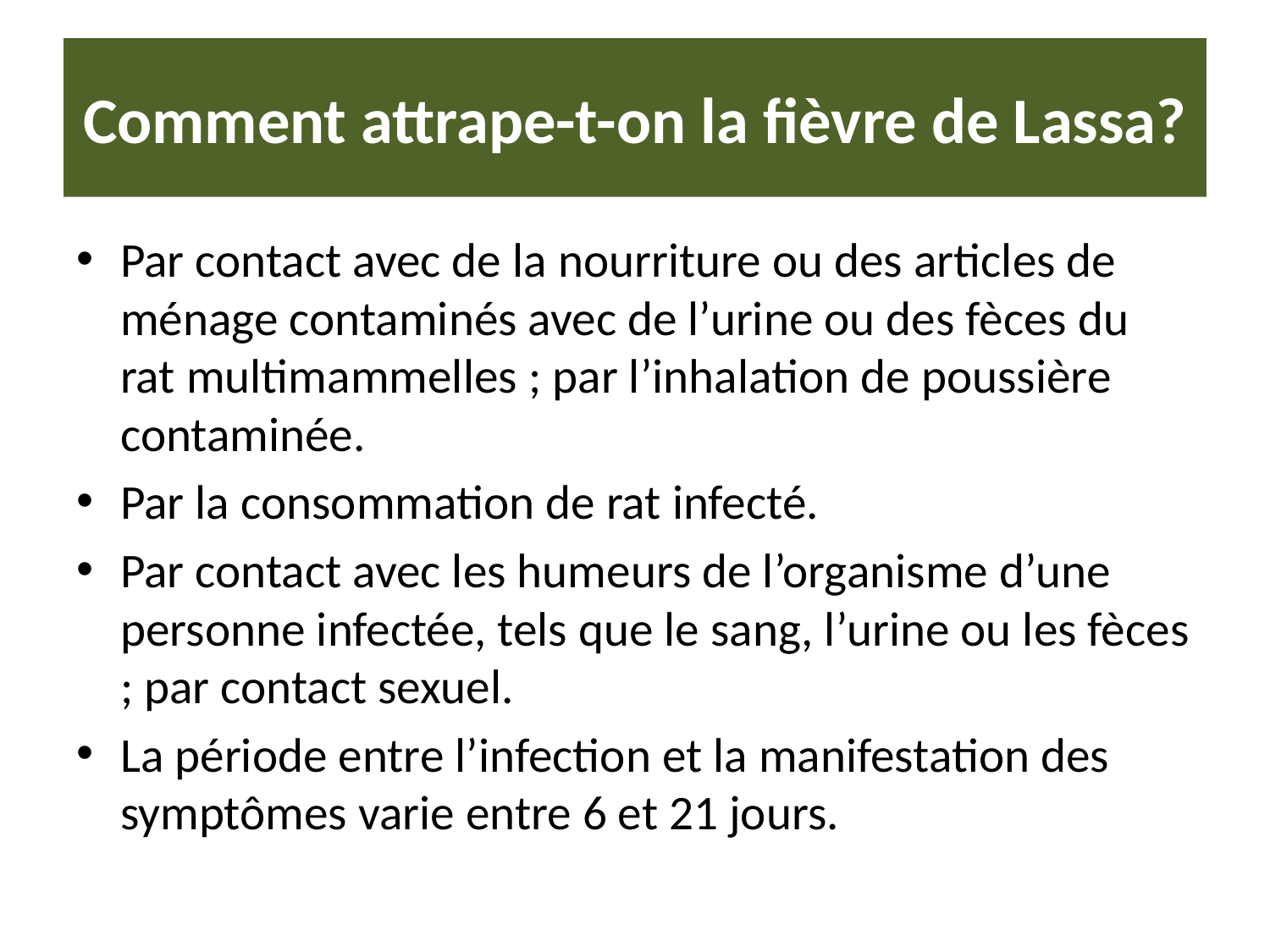

# Comment attrape-t-on la fièvre de Lassa?
Par contact avec de la nourriture ou des articles de ménage contaminés avec de l’urine ou des fèces du rat multimammelles ; par l’inhalation de poussière contaminée.
Par la consommation de rat infecté.
Par contact avec les humeurs de l’organisme d’une personne infectée, tels que le sang, l’urine ou les fèces ; par contact sexuel.
La période entre l’infection et la manifestation des symptômes varie entre 6 et 21 jours.